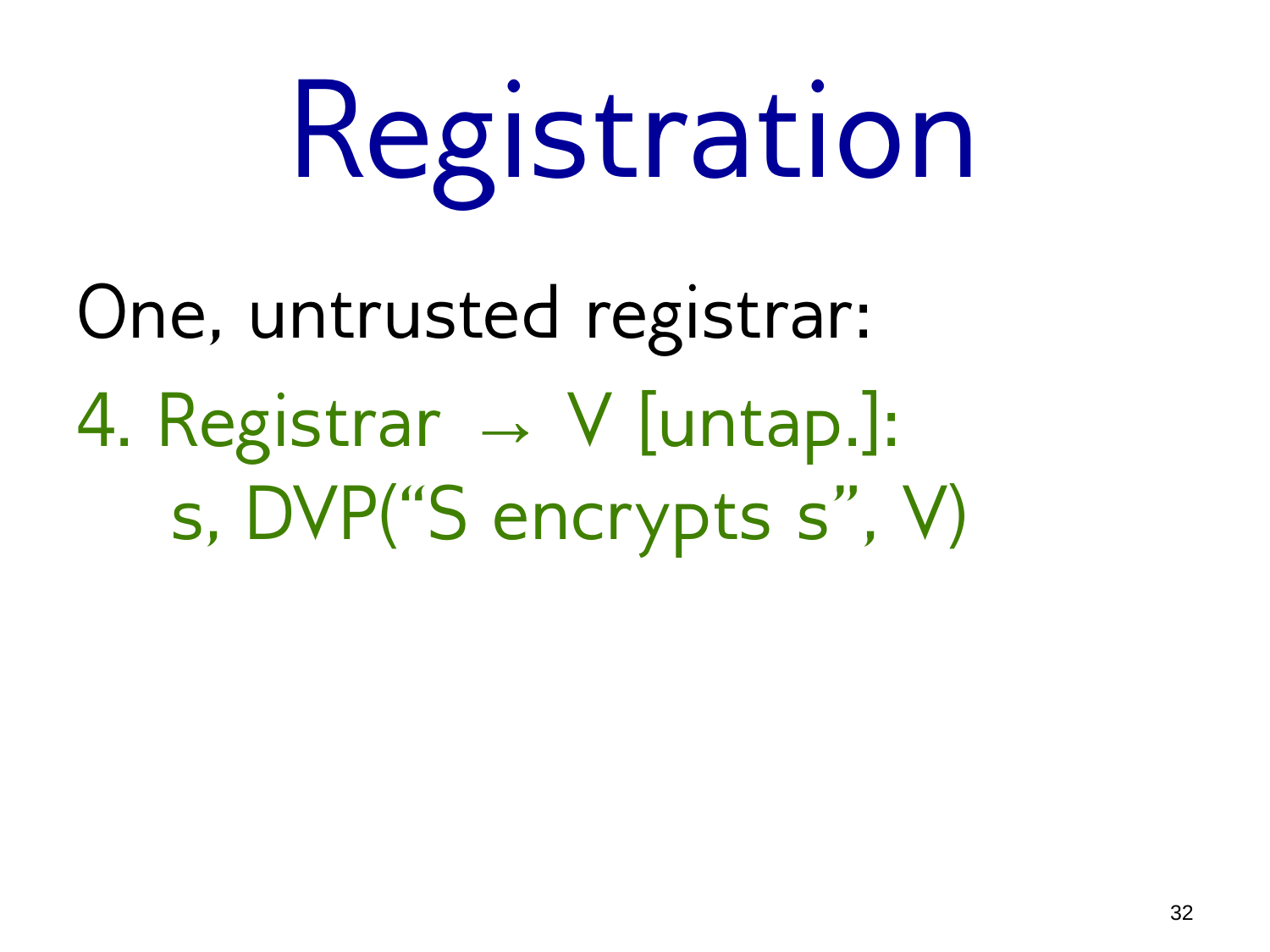

# Registration
One, untrusted registrar:
4. Registrar → V [untap.]:
  s, DVP(“S encrypts s”, V)

32